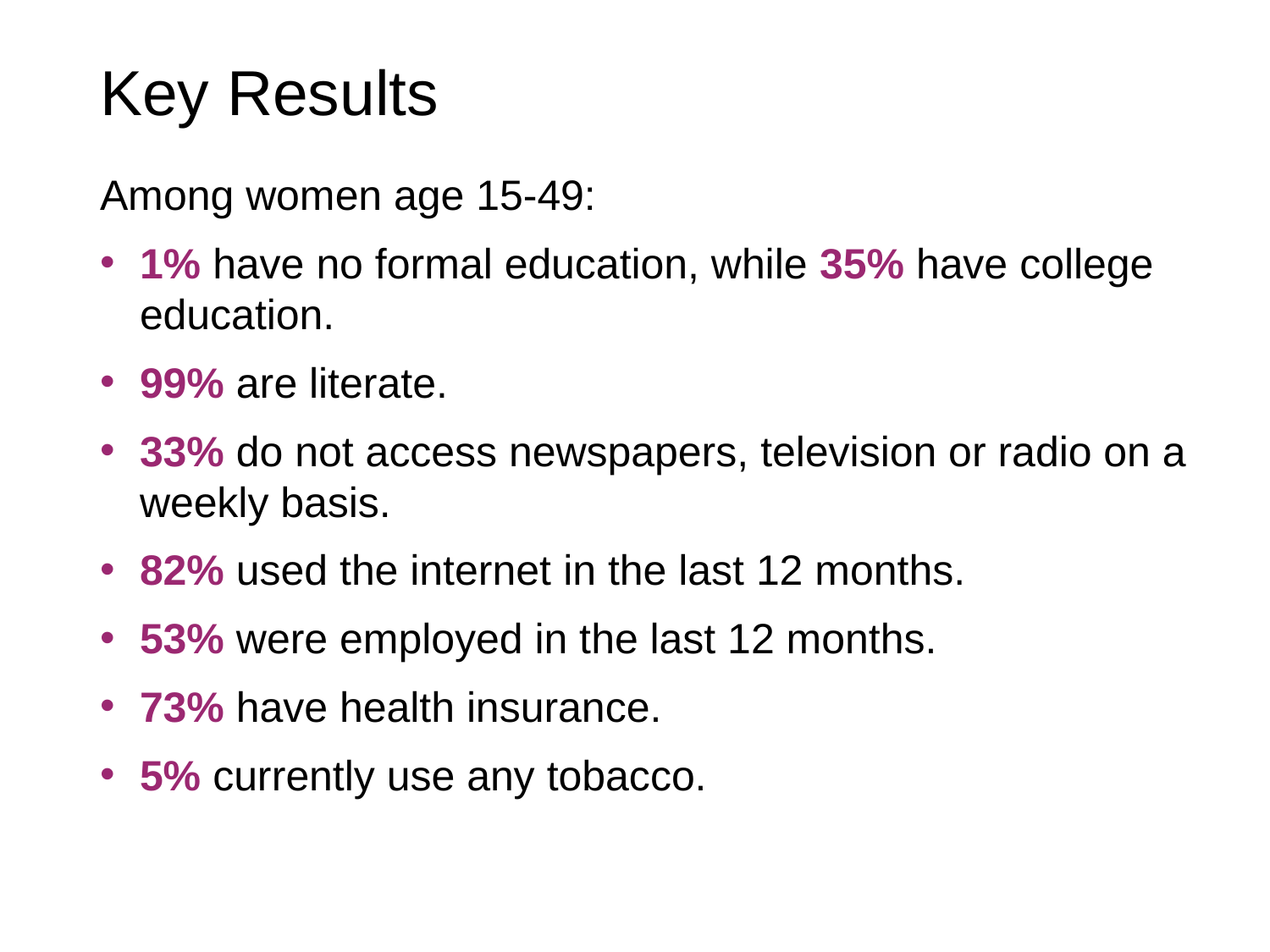

# Key Results
Among women age 15-49:
1% have no formal education, while 35% have college education.
99% are literate.
33% do not access newspapers, television or radio on a weekly basis.
82% used the internet in the last 12 months.
53% were employed in the last 12 months.
73% have health insurance.
5% currently use any tobacco.